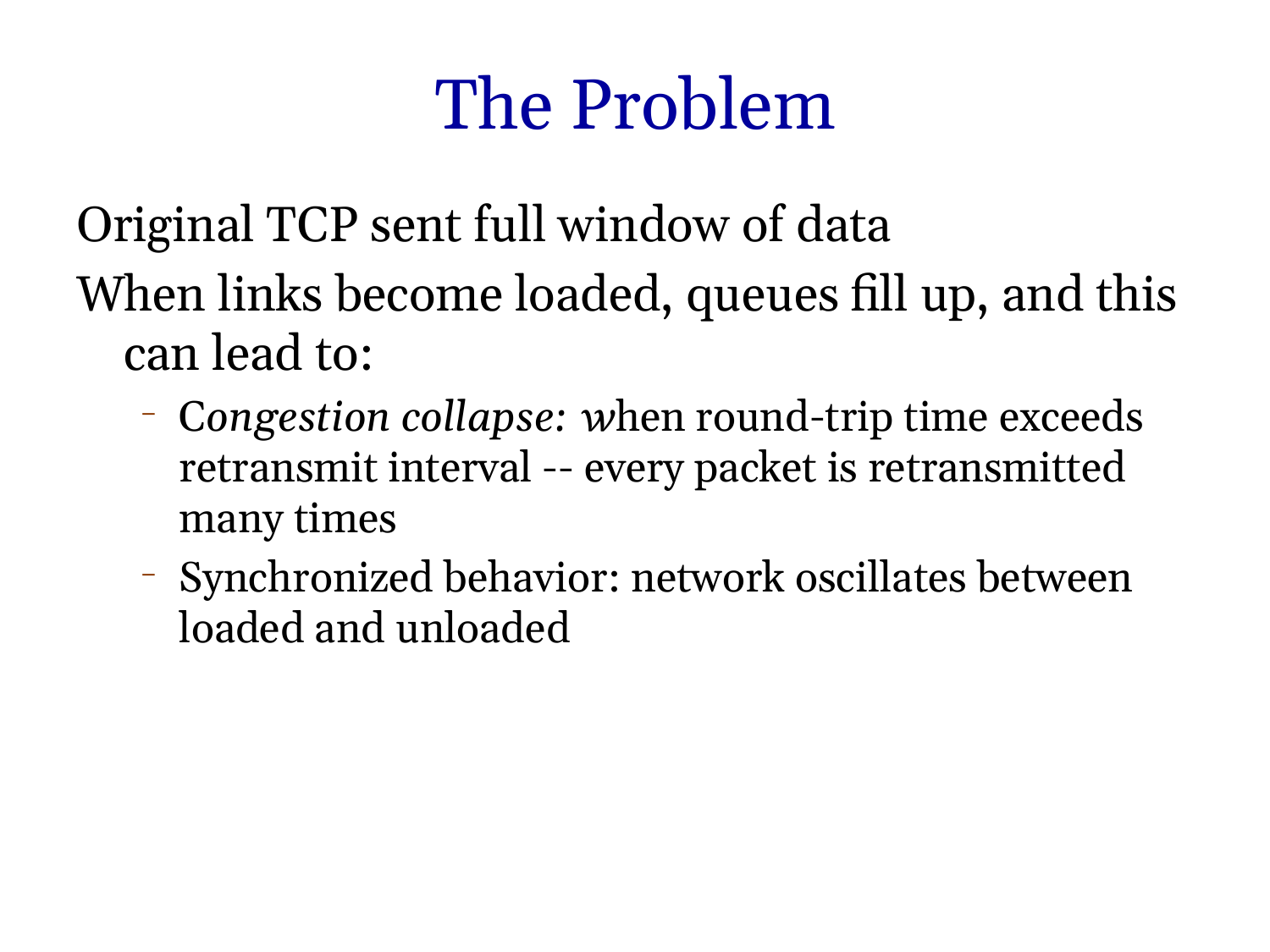

# The Problem
Original TCP sent full window of data
When links become loaded, queues fill up, and this can lead to:
Congestion collapse: when round-trip time exceeds retransmit interval -- every packet is retransmitted many times
Synchronized behavior: network oscillates between loaded and unloaded